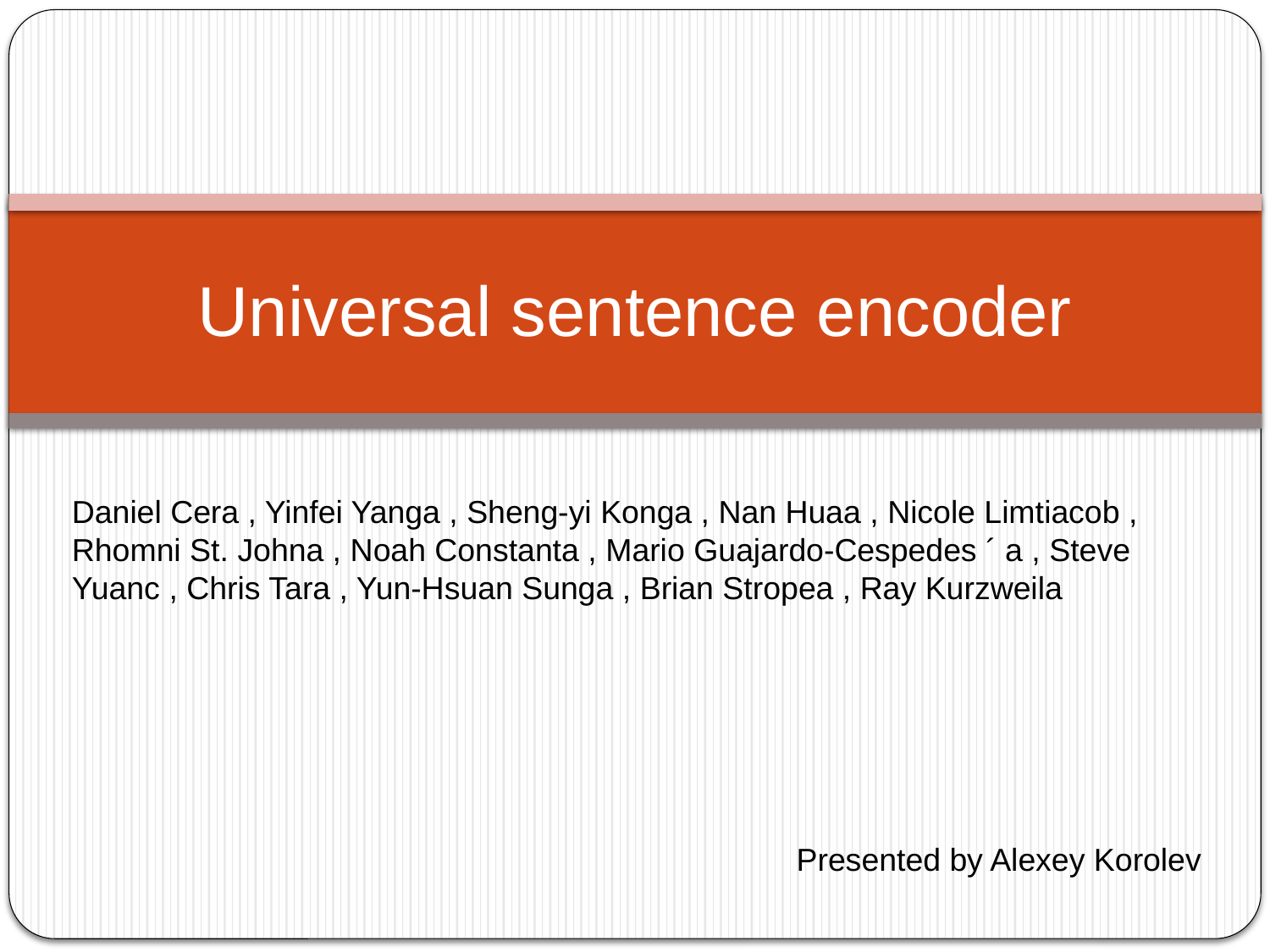

# Universal sentence encoder
Daniel Cera , Yinfei Yanga , Sheng-yi Konga , Nan Huaa , Nicole Limtiacob , Rhomni St. Johna , Noah Constanta , Mario Guajardo-Cespedes ´ a , Steve Yuanc , Chris Tara , Yun-Hsuan Sunga , Brian Stropea , Ray Kurzweila
Presented by Alexey Korolev